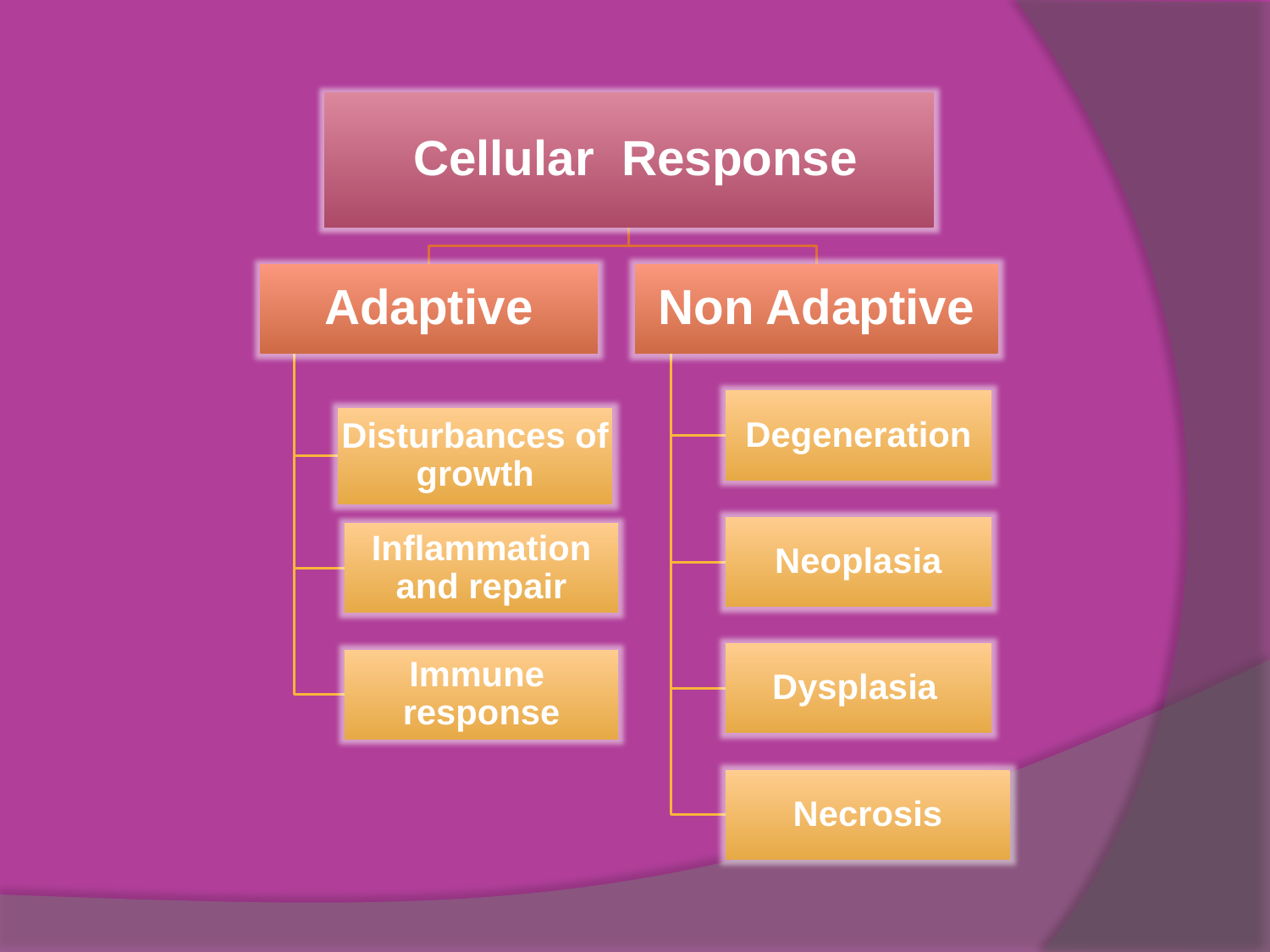

#

Cellular  Response

Adaptive

Non Adaptive

Degeneration

Disturbances of growth

Neoplasia

Inflammation and repair

 Dysplasia

 Immune response

Necrosis